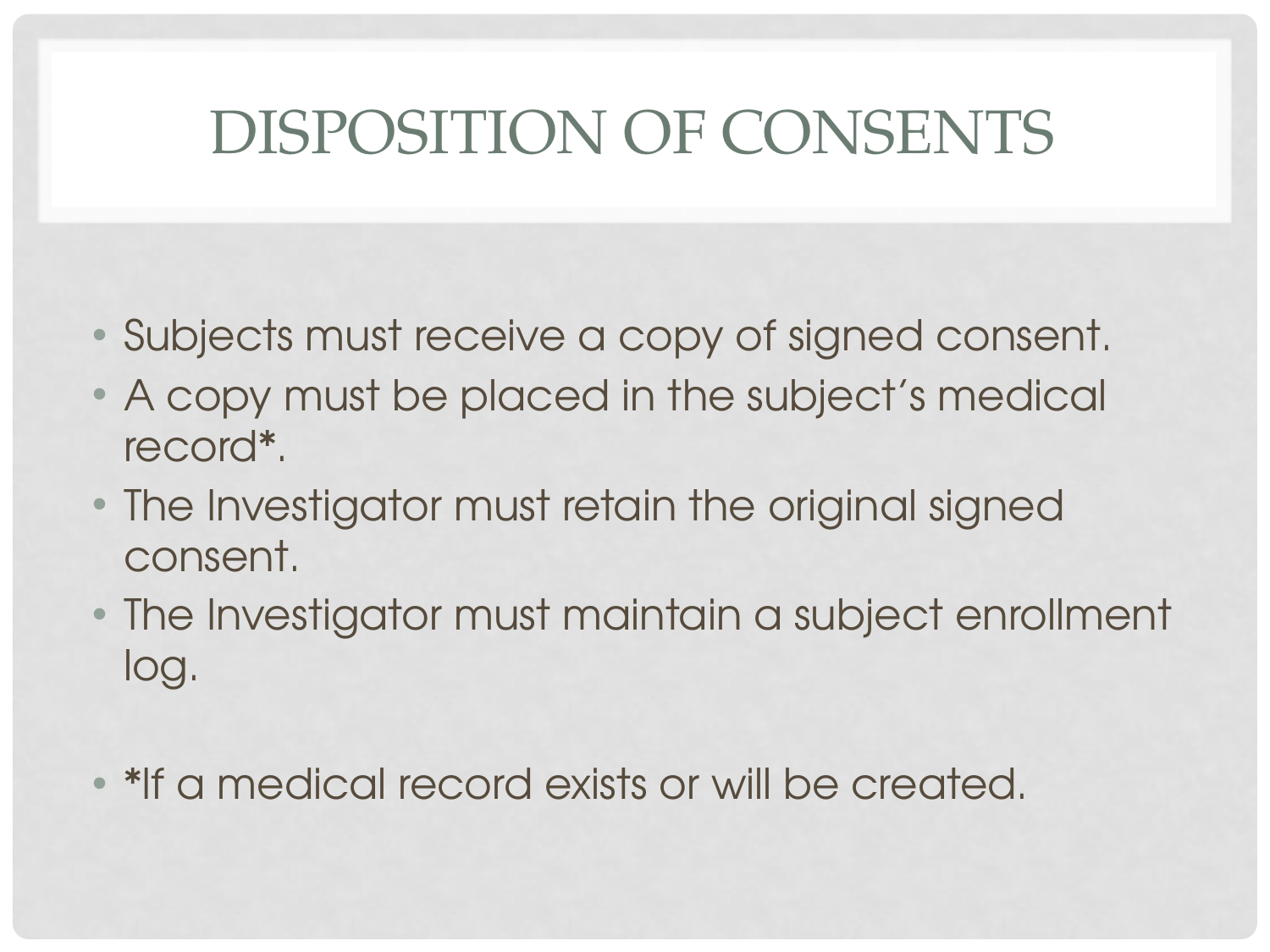

# Disposition of Consents

Subjects must receive a copy of signed consent.
A copy must be placed in the subject’s medical record*.
The Investigator must retain the original signed consent.
The Investigator must maintain a subject enrollment log.

*If a medical record exists or will be created.